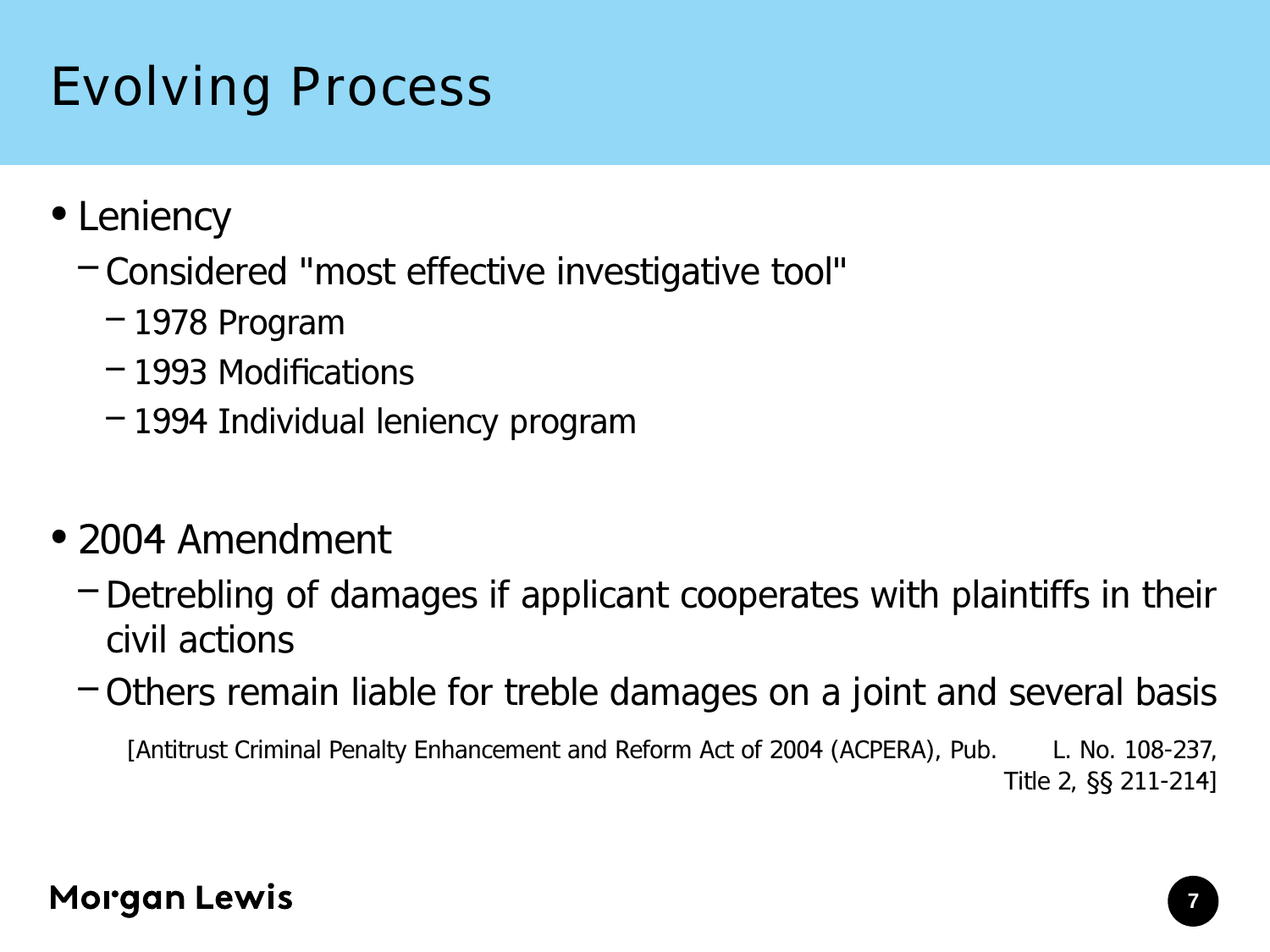

# Evolving Process
Leniency
Considered "most effective investigative tool"
1978 Program
1993 Modifications
1994 Individual leniency program

2004 Amendment
Detrebling of damages if applicant cooperates with plaintiffs in their civil actions
Others remain liable for treble damages on a joint and several basis
		[Antitrust Criminal Penalty Enhancement and Reform Act of 2004 (ACPERA), Pub. 	L. No. 108-237, Title 2, §§ 211-214]

7